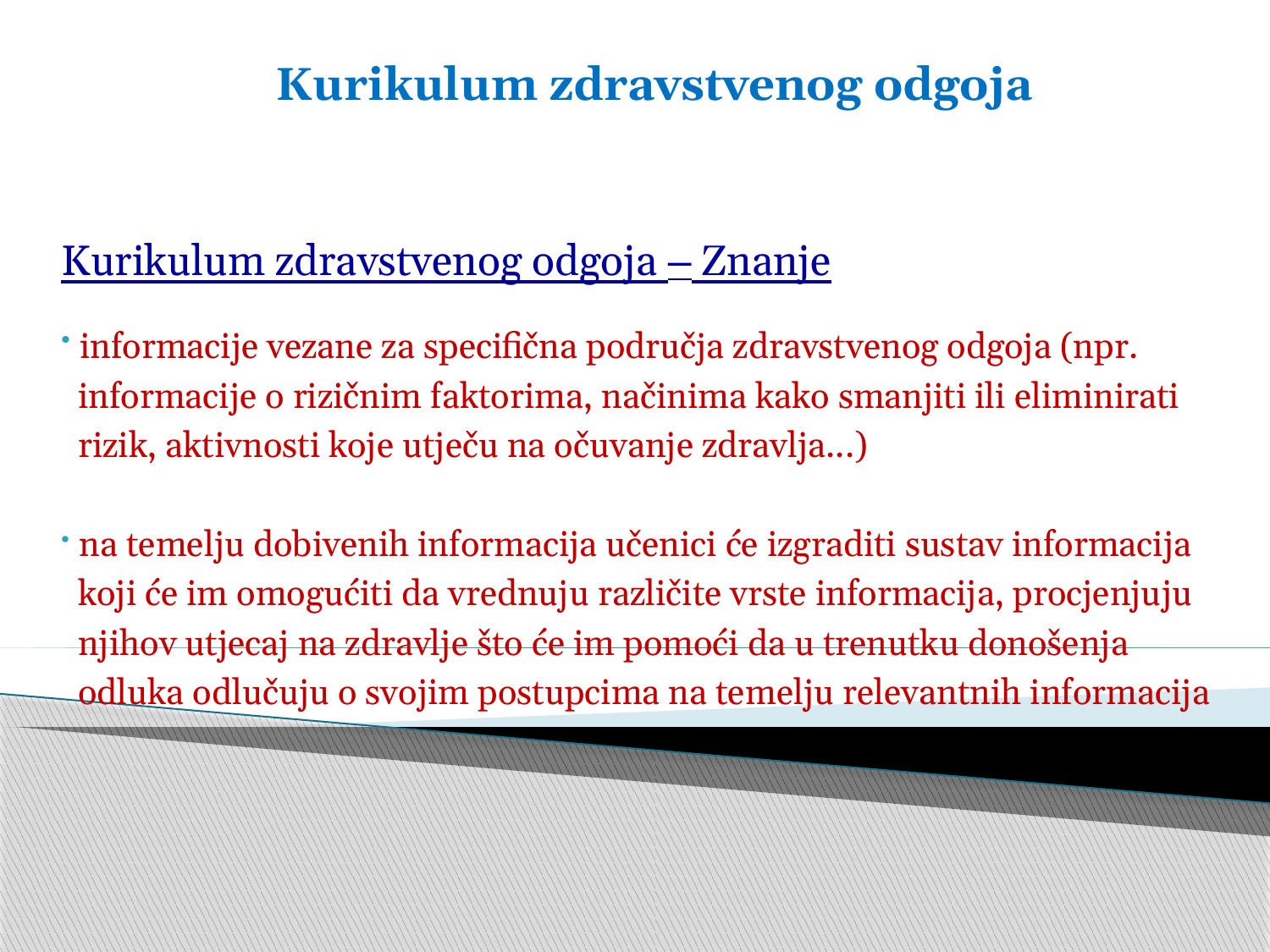

# Kurikulum zdravstvenog odgoja

Kurikulum zdravstvenog odgoja – Znanje

 informacije vezane za specifična područja zdravstvenog odgoja (npr.
  informacije o rizičnim faktorima, načinima kako smanjiti ili eliminirati
  rizik, aktivnosti koje utječu na očuvanje zdravlja...)

 na temelju dobivenih informacija učenici će izgraditi sustav informacija
  koji će im omogućiti da vrednuju različite vrste informacija, procjenjuju
  njihov utjecaj na zdravlje što će im pomoći da u trenutku donošenja
  odluka odlučuju o svojim postupcima na temelju relevantnih informacija